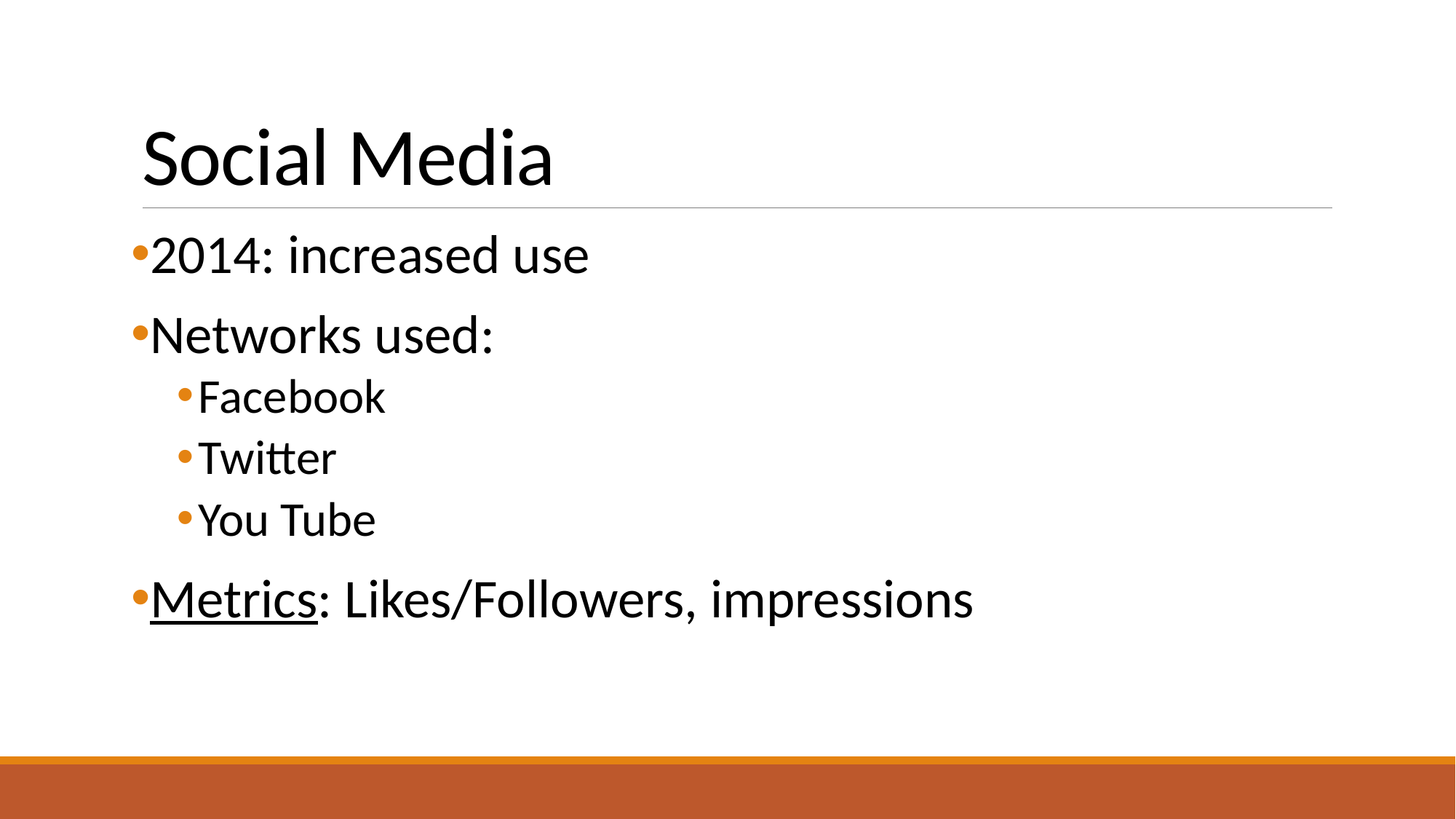

# Social Media
2014: increased use
Networks used:
Facebook
Twitter
You Tube
Metrics: Likes/Followers, impressions